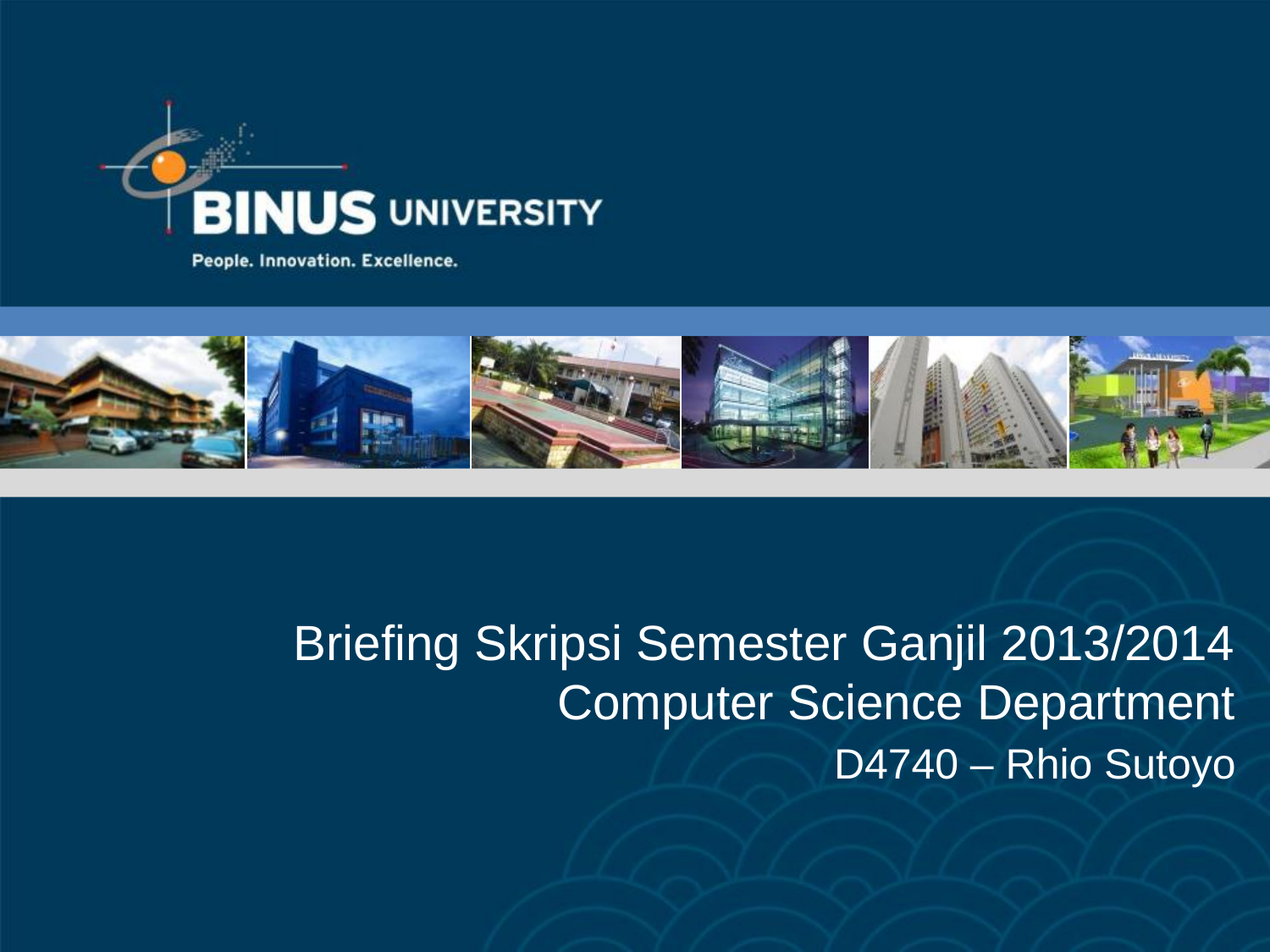

# Briefing Skripsi Semester Ganjil 2013/2014 Computer Science Department
D4740 – Rhio Sutoyo